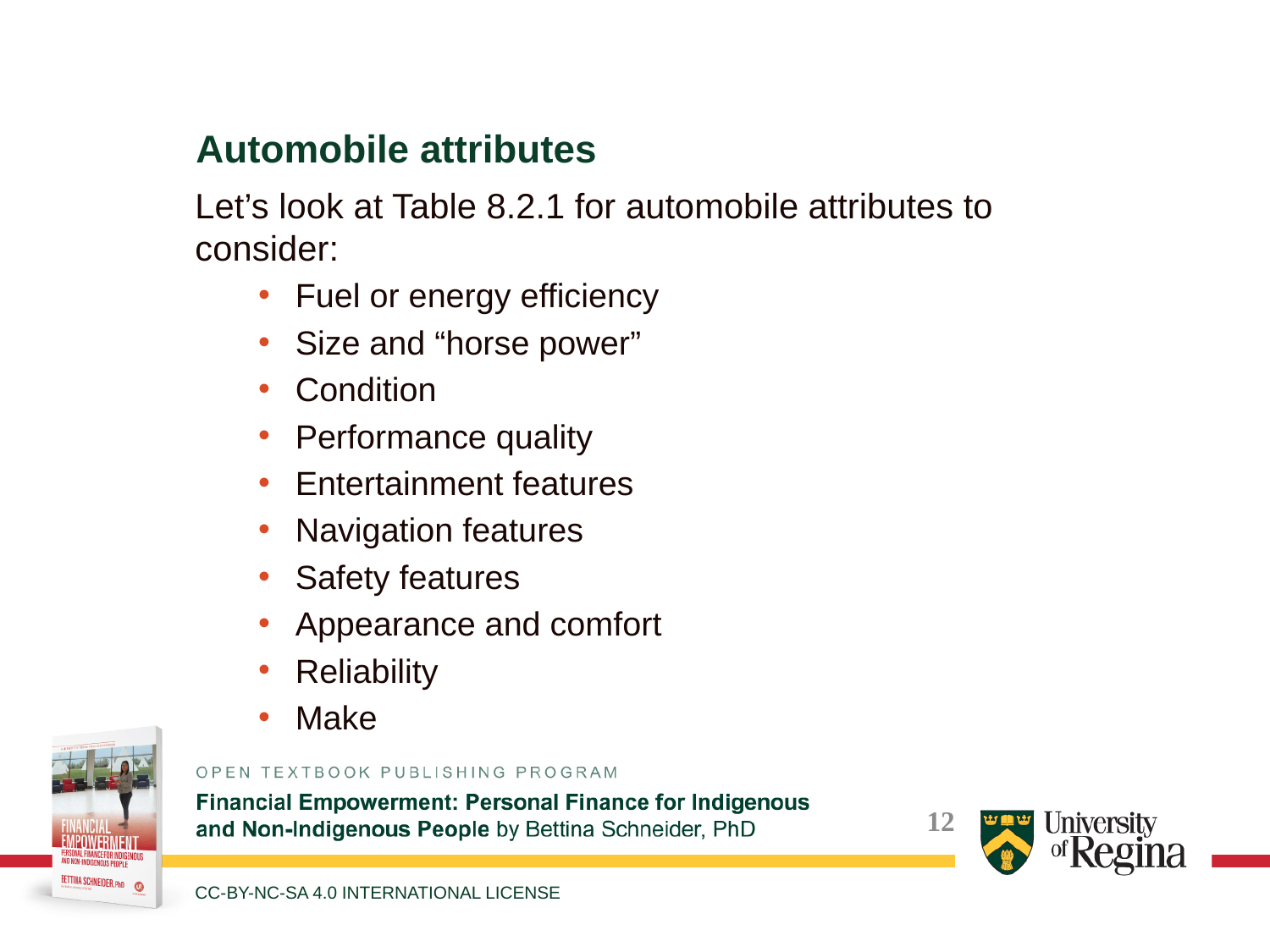

Automobile attributes
Let’s look at Table 8.2.1 for automobile attributes to consider:
Fuel or energy efficiency
Size and “horse power”
Condition
Performance quality
Entertainment features
Navigation features
Safety features
Appearance and comfort
Reliability
Make

CC-BY-NC-SA 4.0 INTERNATIONAL LICENSE